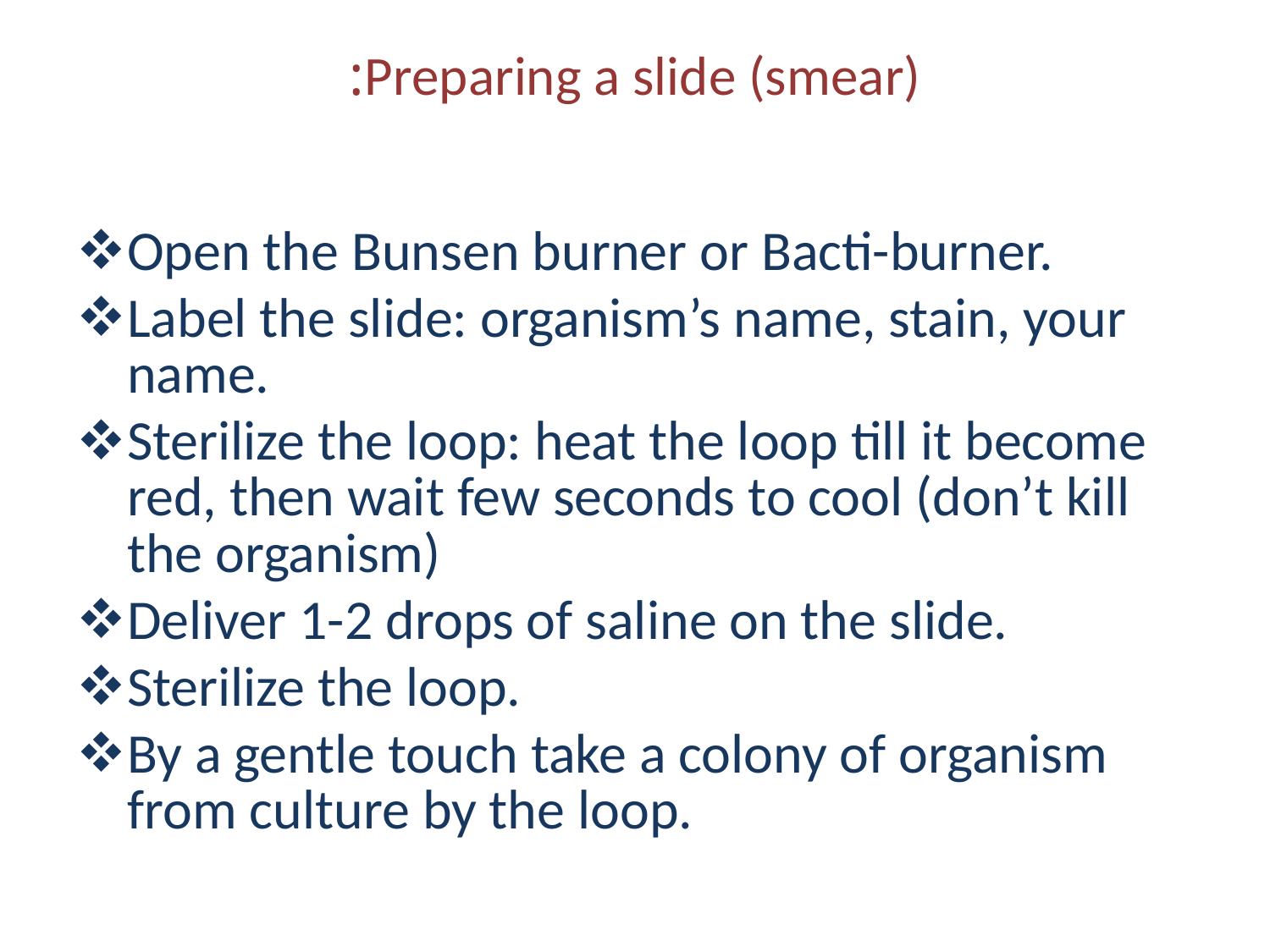

# Preparing a slide (smear):
Open the Bunsen burner or Bacti-burner.
Label the slide: organism’s name, stain, your name.
Sterilize the loop: heat the loop till it become red, then wait few seconds to cool (don’t kill the organism)
Deliver 1-2 drops of saline on the slide.
Sterilize the loop.
By a gentle touch take a colony of organism from culture by the loop.